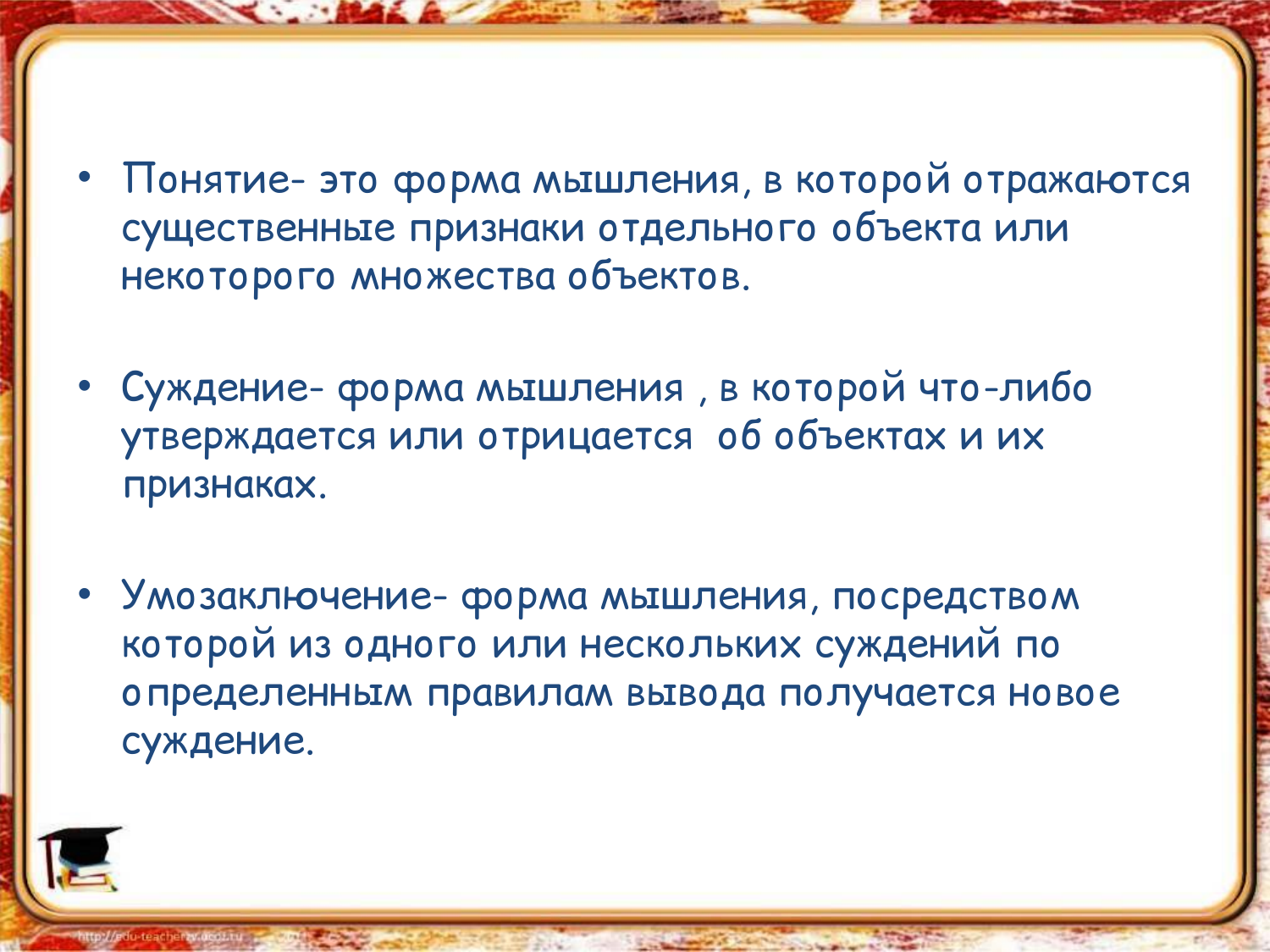

Понятие- это форма мышления, в которой отражаются существенные признаки отдельного объекта или некоторого множества объектов.

Суждение- форма мышления , в которой что-либо утверждается или отрицается  об объектах и их признаках.

Умозаключение- форма мышления, посредством которой из одного или нескольких суждений по определенным правилам вывода получается новое суждение.